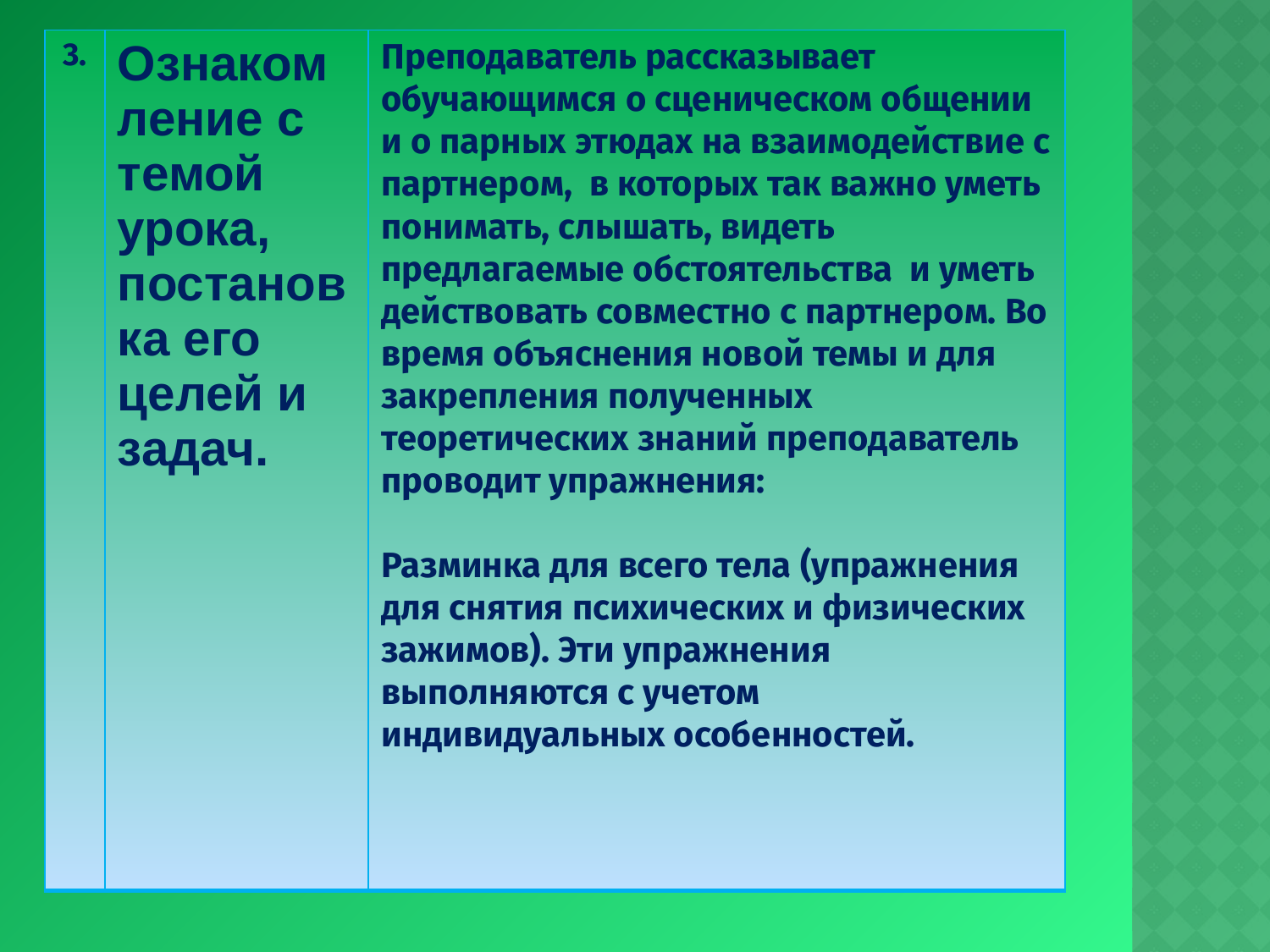

| 3. | Ознакомление с темой урока, постановка его целей и задач. | Преподаватель рассказывает обучающимся о сценическом общении и о парных этюдах на взаимодействие с партнером, в которых так важно уметь понимать, слышать, видеть предлагаемые обстоятельства и уметь действовать совместно с партнером. Во время объяснения новой темы и для закрепления полученных теоретических знаний преподаватель проводит упражнения: Разминка для всего тела (упражнения для снятия психических и физических зажимов). Эти упражнения выполняются с учетом индивидуальных особенностей. |
| --- | --- | --- |